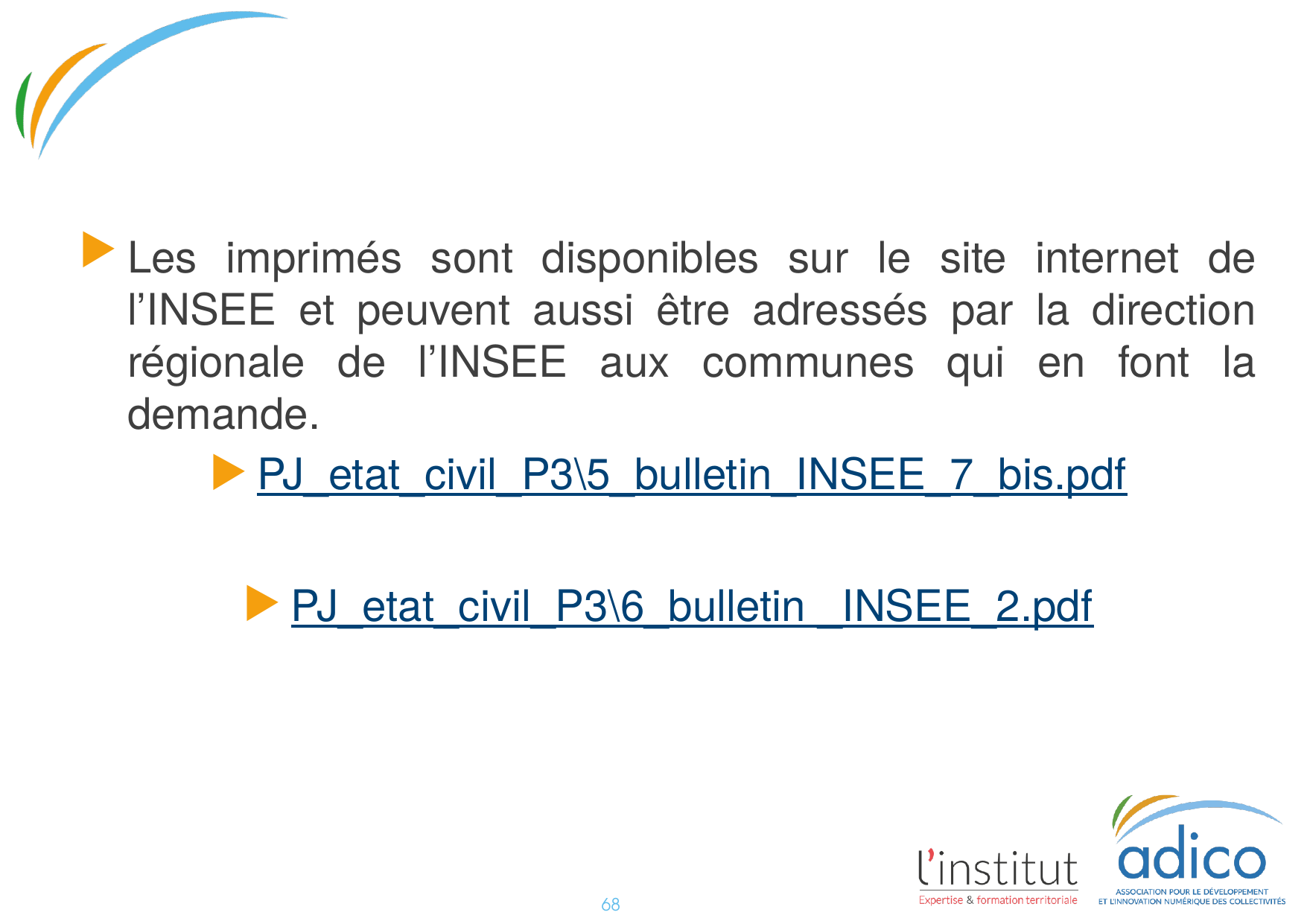

#

Les imprimés sont disponibles sur le site internet de l’INSEE et peuvent aussi être adressés par la direction régionale de l’INSEE aux communes qui en font la demande.
PJ_etat_civil_P3\5_bulletin_INSEE_7_bis.pdf

PJ_etat_civil_P3\6_bulletin _INSEE_2.pdf